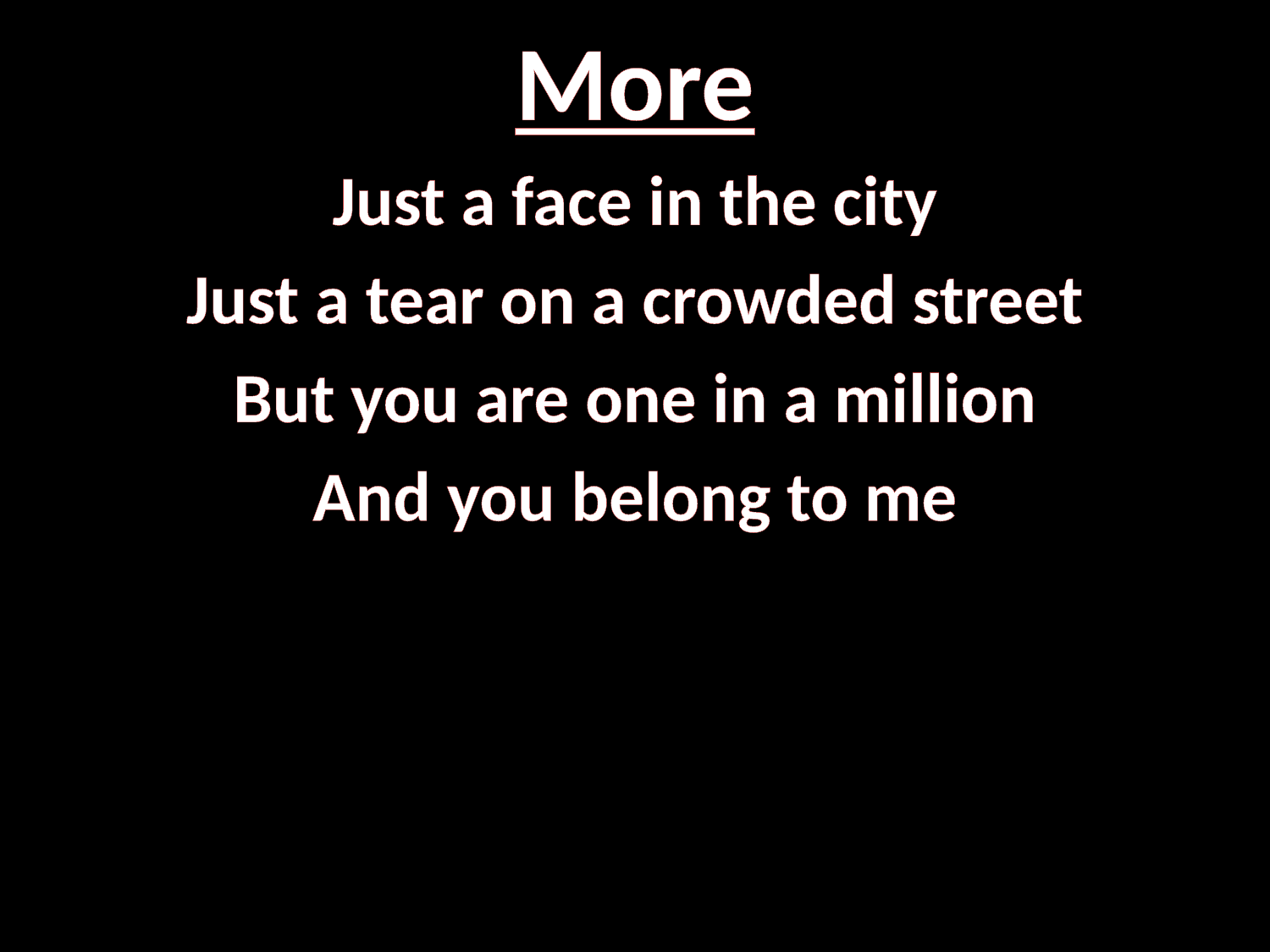

# More
Just a face in the city
Just a tear on a crowded street
But you are one in a million
And you belong to me